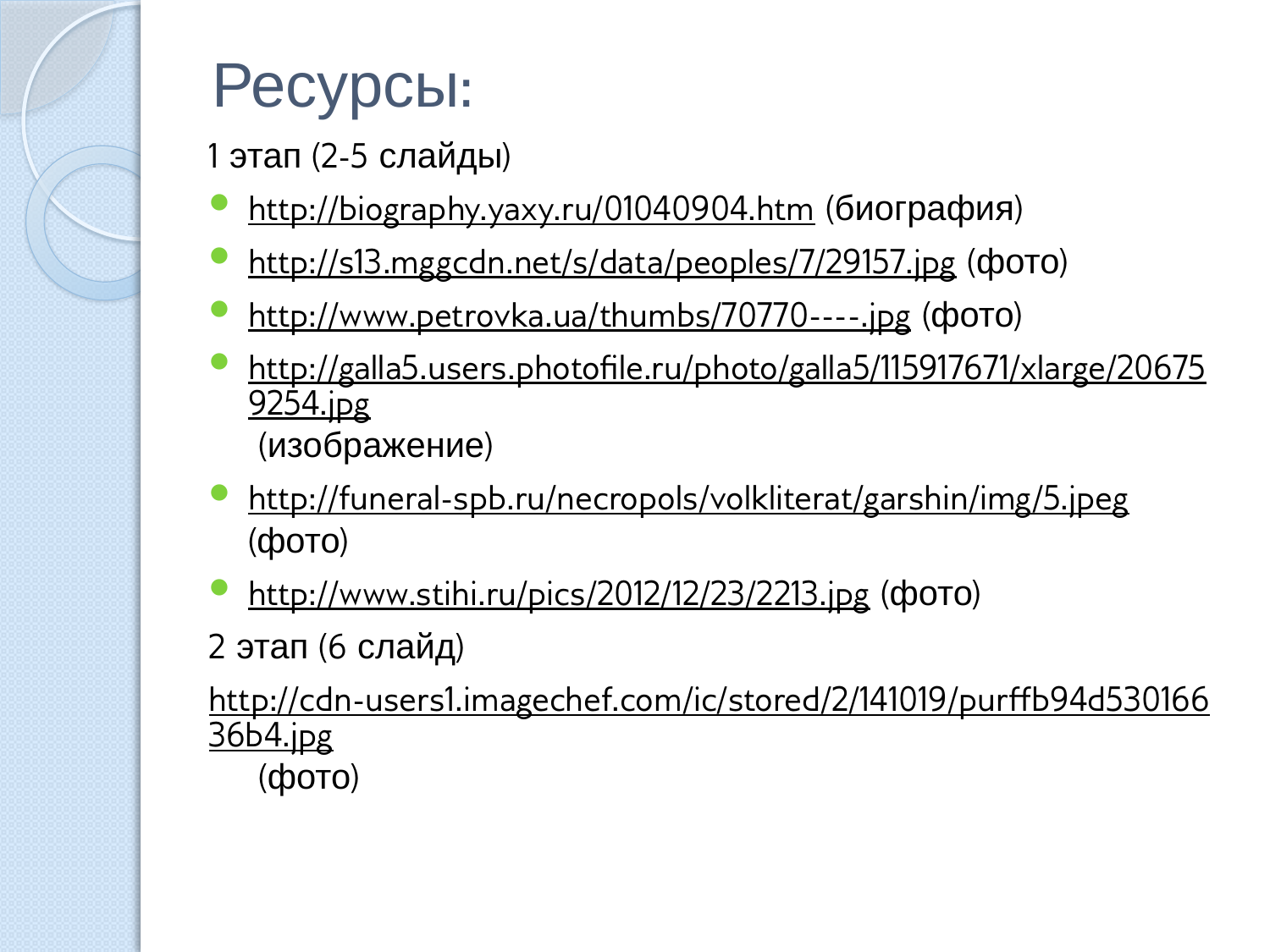

# Ресурсы:
1 этап (2-5 слайды)
http://biography.yaxy.ru/01040904.htm (биография)
http://s13.mggcdn.net/s/data/peoples/7/29157.jpg (фото)
http://www.petrovka.ua/thumbs/70770----.jpg (фото)
http://galla5.users.photofile.ru/photo/galla5/115917671/xlarge/206759254.jpg (изображение)
http://funeral-spb.ru/necropols/volkliterat/garshin/img/5.jpeg (фото)
http://www.stihi.ru/pics/2012/12/23/2213.jpg (фото)
2 этап (6 слайд)
http://cdn-users1.imagechef.com/ic/stored/2/141019/purffb94d53016636b4.jpg (фото)